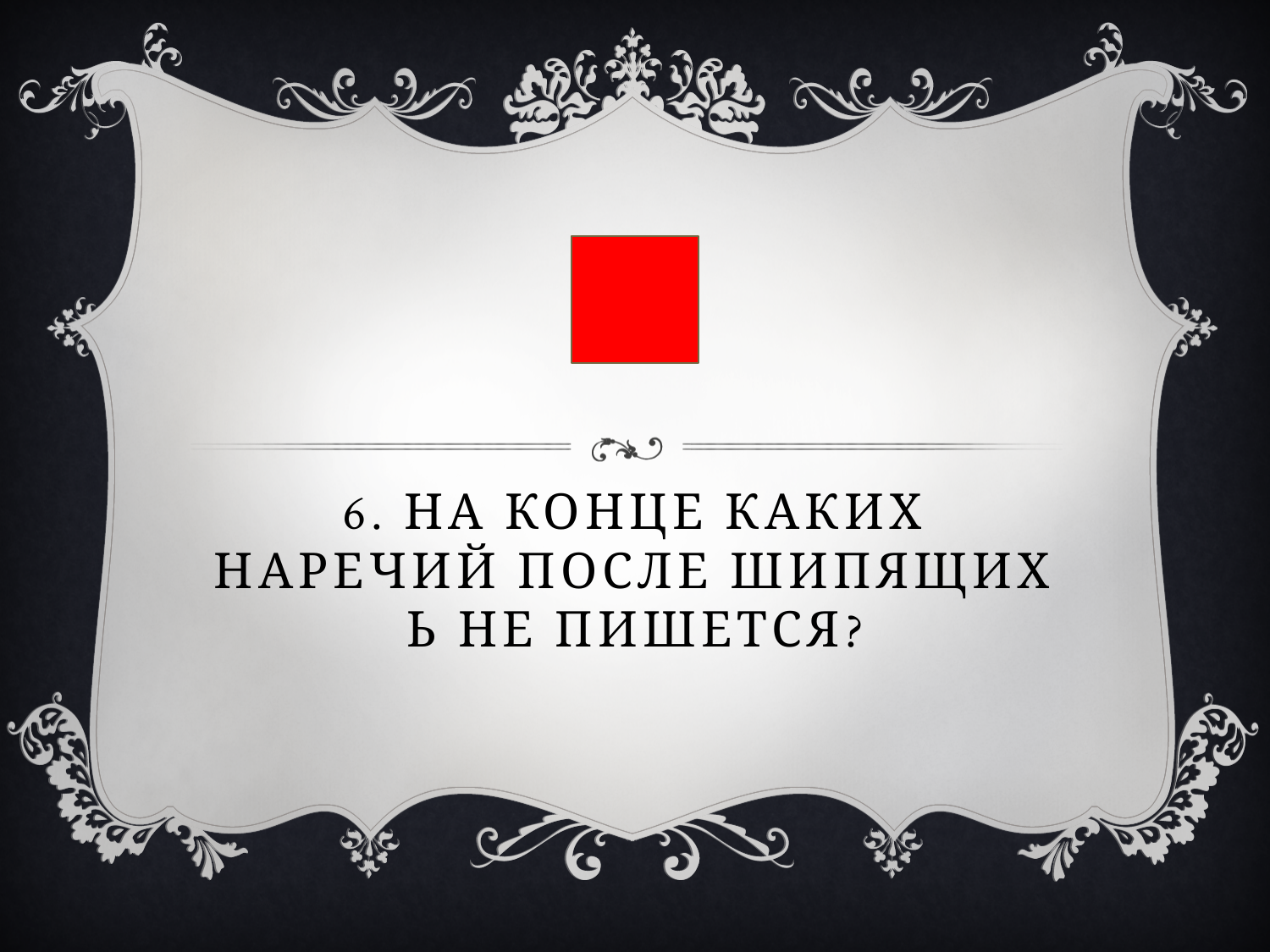

# 6. На конце каких наречий после шипящих ь не пишется?